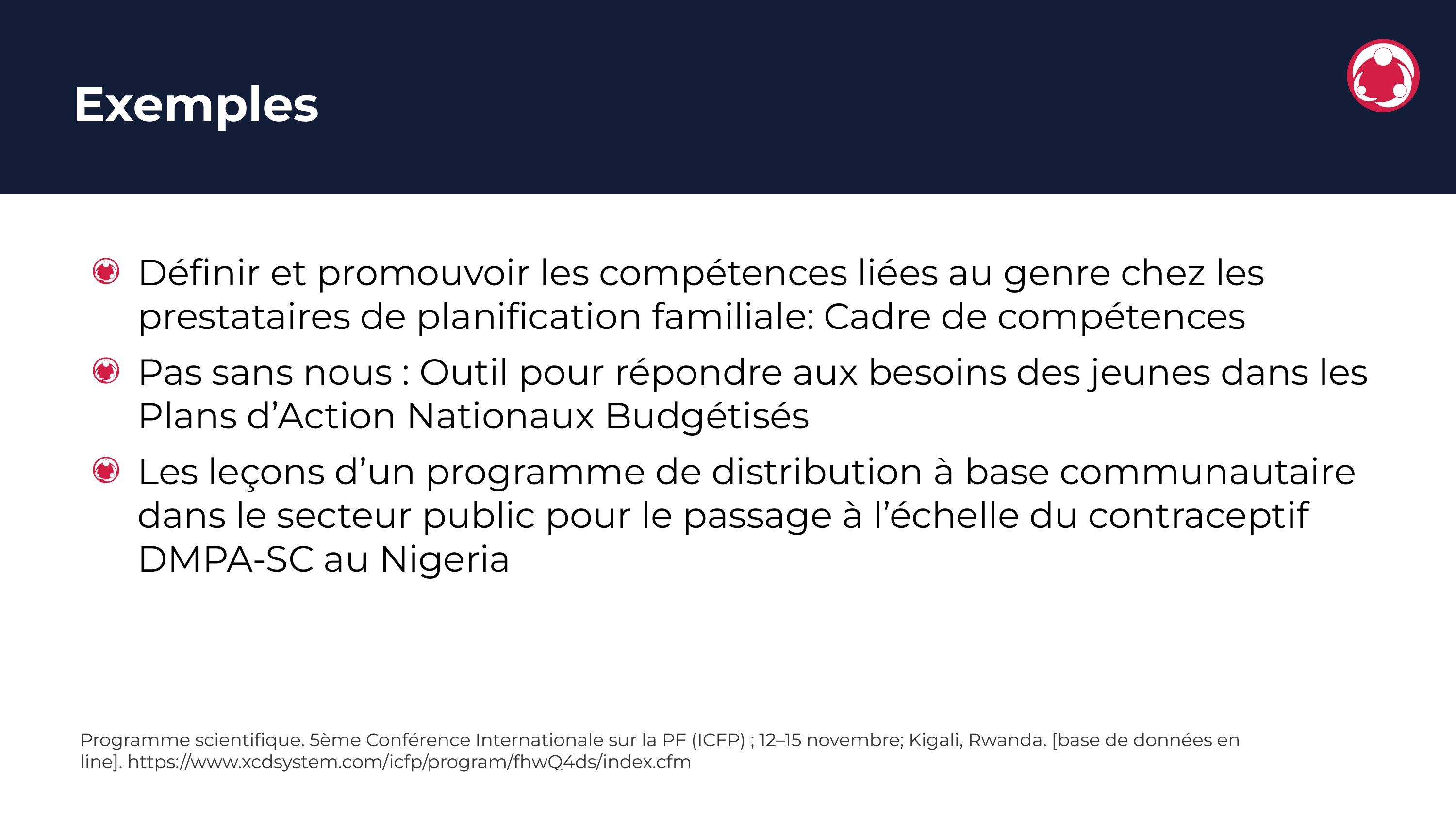

Exemples
Définir et promouvoir les compétences liées au genre chez les prestataires de planification familiale: Cadre de compétences
Pas sans nous : Outil pour répondre aux besoins des jeunes dans les Plans d’Action Nationaux Budgétisés
Les leçons d’un programme de distribution à base communautaire dans le secteur public pour le passage à l’échelle du contraceptif DMPA-SC au Nigeria
Programme scientifique. 5ème Conférence Internationale sur la PF (ICFP) ; 12–15 novembre; Kigali, Rwanda. [base de données en line]. https://www.xcdsystem.com/icfp/program/fhwQ4ds/index.cfm